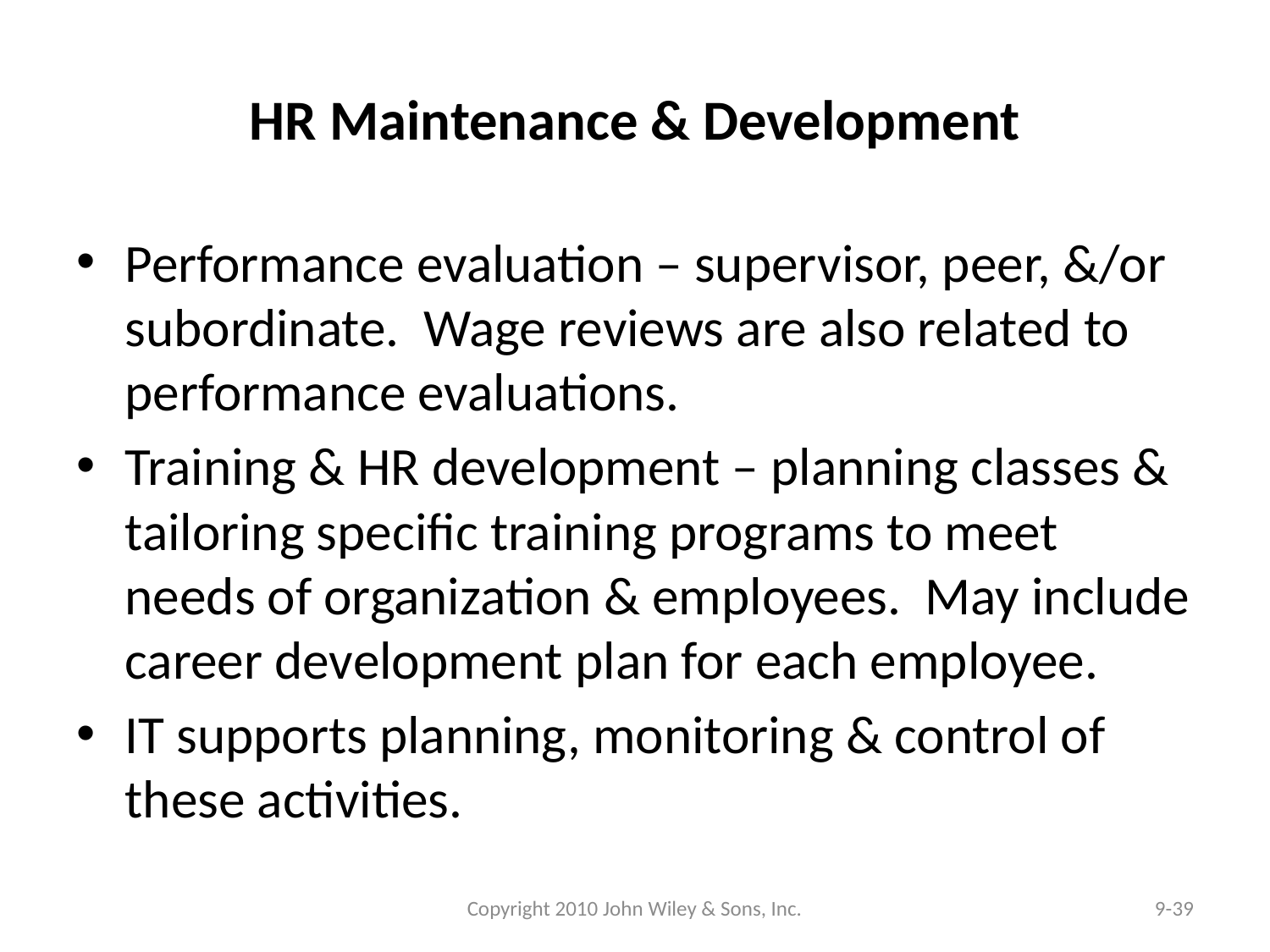

# HR Maintenance & Development
Performance evaluation – supervisor, peer, &/or subordinate.  Wage reviews are also related to performance evaluations.
Training & HR development – planning classes & tailoring specific training programs to meet needs of organization & employees.  May include career development plan for each employee.
IT supports planning, monitoring & control of these activities.
Copyright 2010 John Wiley & Sons, Inc.
9-39